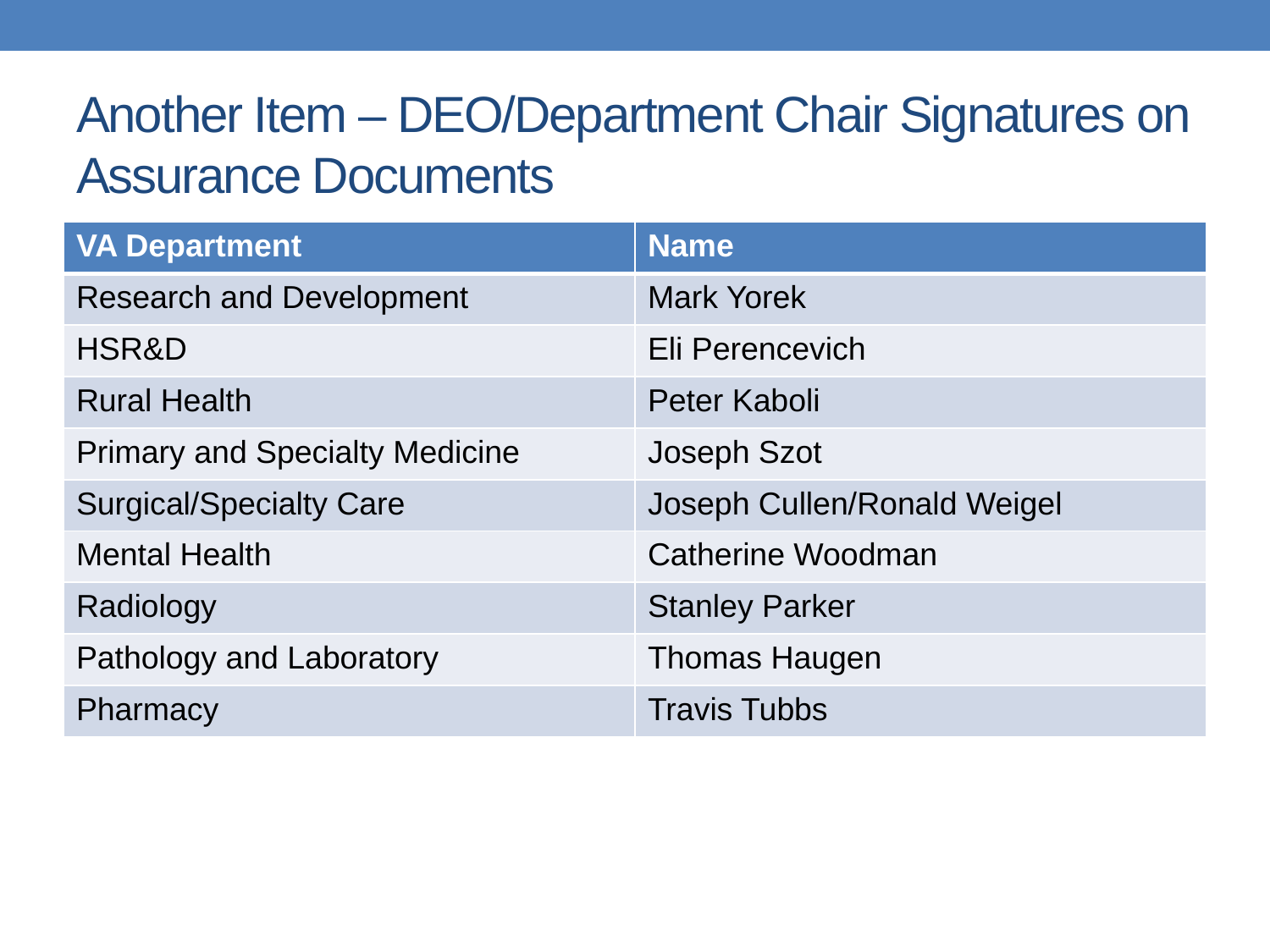

# Another Item – DEO/Department Chair Signatures on Assurance Documents
| VA Department | Name |
| --- | --- |
| Research and Development | Mark Yorek |
| HSR&D | Eli Perencevich |
| Rural Health | Peter Kaboli |
| Primary and Specialty Medicine | Joseph Szot |
| Surgical/Specialty Care | Joseph Cullen/Ronald Weigel |
| Mental Health | Catherine Woodman |
| Radiology | Stanley Parker |
| Pathology and Laboratory | Thomas Haugen |
| Pharmacy | Travis Tubbs |